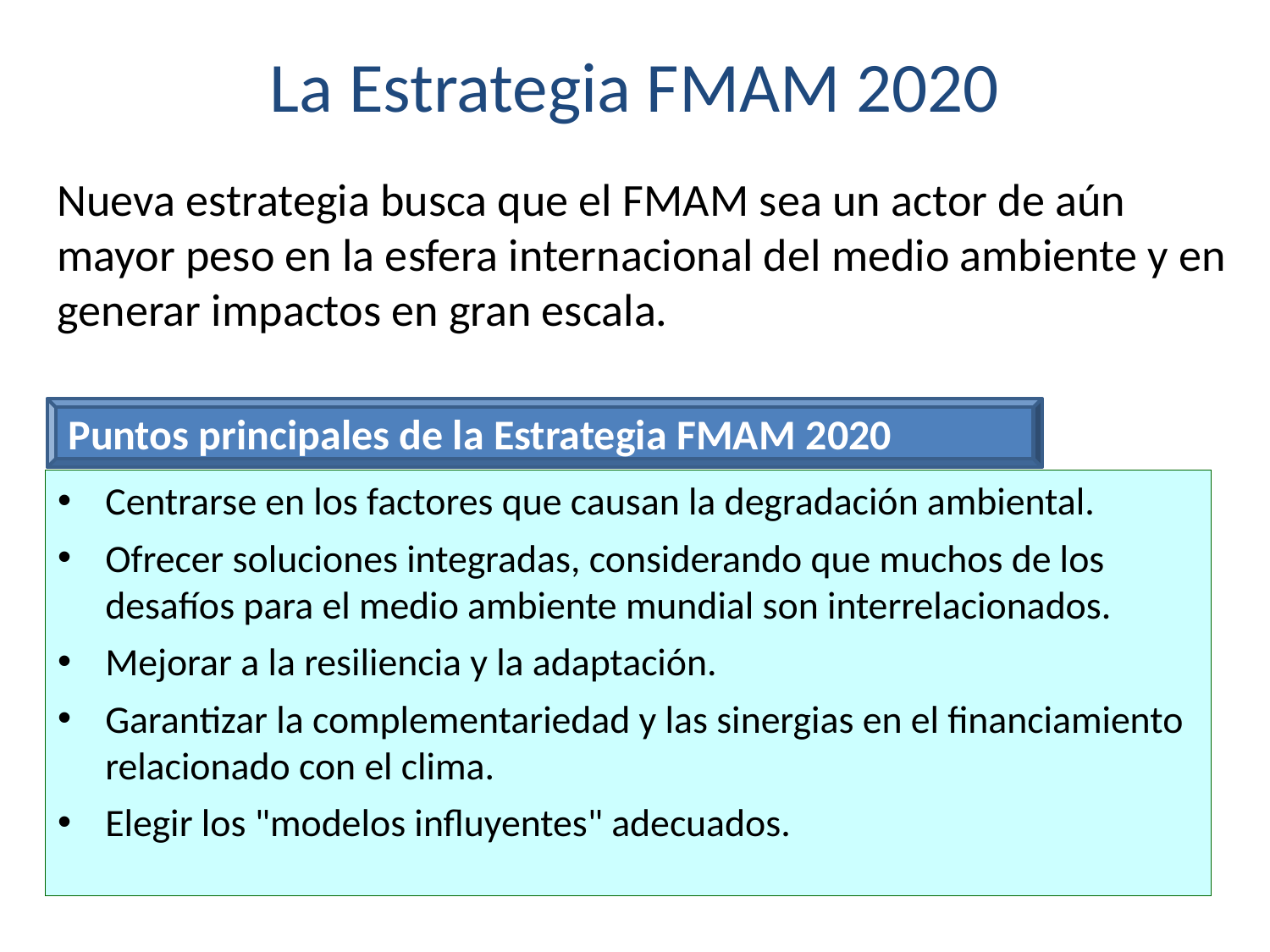

# La Estrategia FMAM 2020
Nueva estrategia busca que el FMAM sea un actor de aún mayor peso en la esfera internacional del medio ambiente y en generar impactos en gran escala.
Puntos principales de la Estrategia FMAM 2020
Centrarse en los factores que causan la degradación ambiental.
Ofrecer soluciones integradas, considerando que muchos de los desafíos para el medio ambiente mundial son interrelacionados.
Mejorar a la resiliencia y la adaptación.
Garantizar la complementariedad y las sinergias en el financiamiento relacionado con el clima.
Elegir los "modelos influyentes" adecuados.